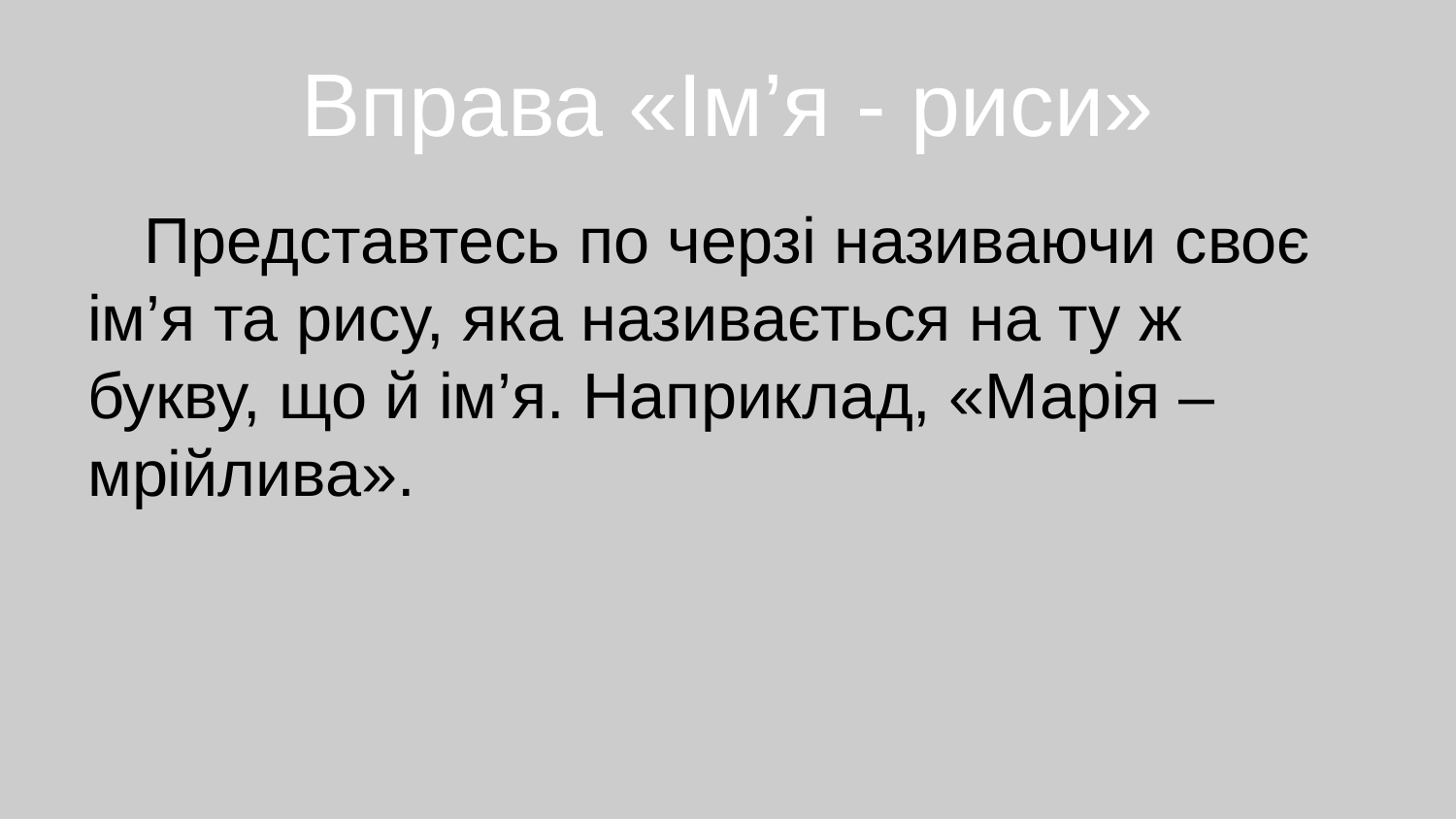

# Вправа «Ім’я - риси»
Представтесь по черзі називаючи своє ім’я та рису, яка називається на ту ж букву, що й ім’я. Наприклад, «Марія – мрійлива».